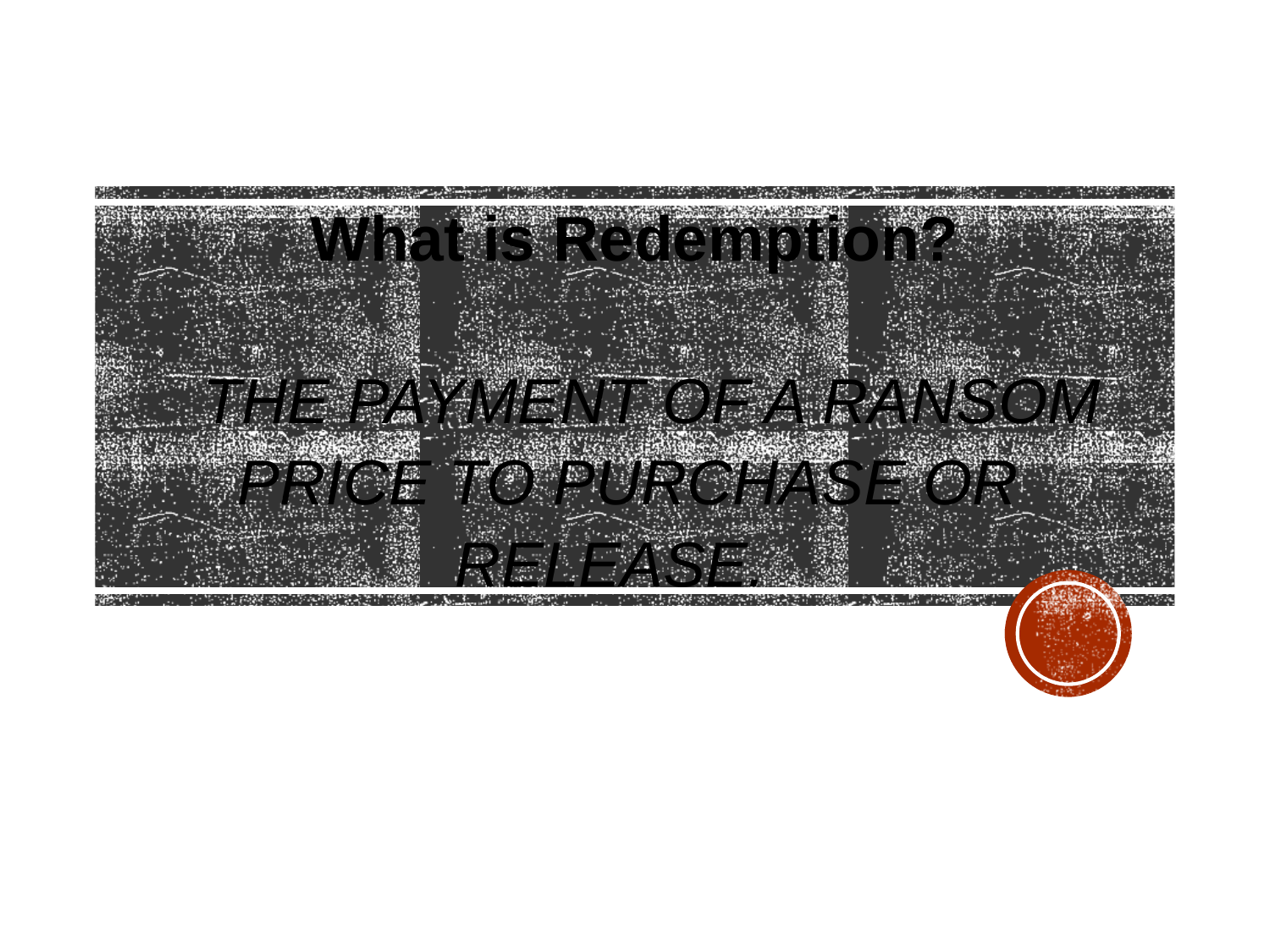

What is Redemption?

THE PAYMENT OF A RANSOM PRICE TO PURCHASE OR RELEASE.